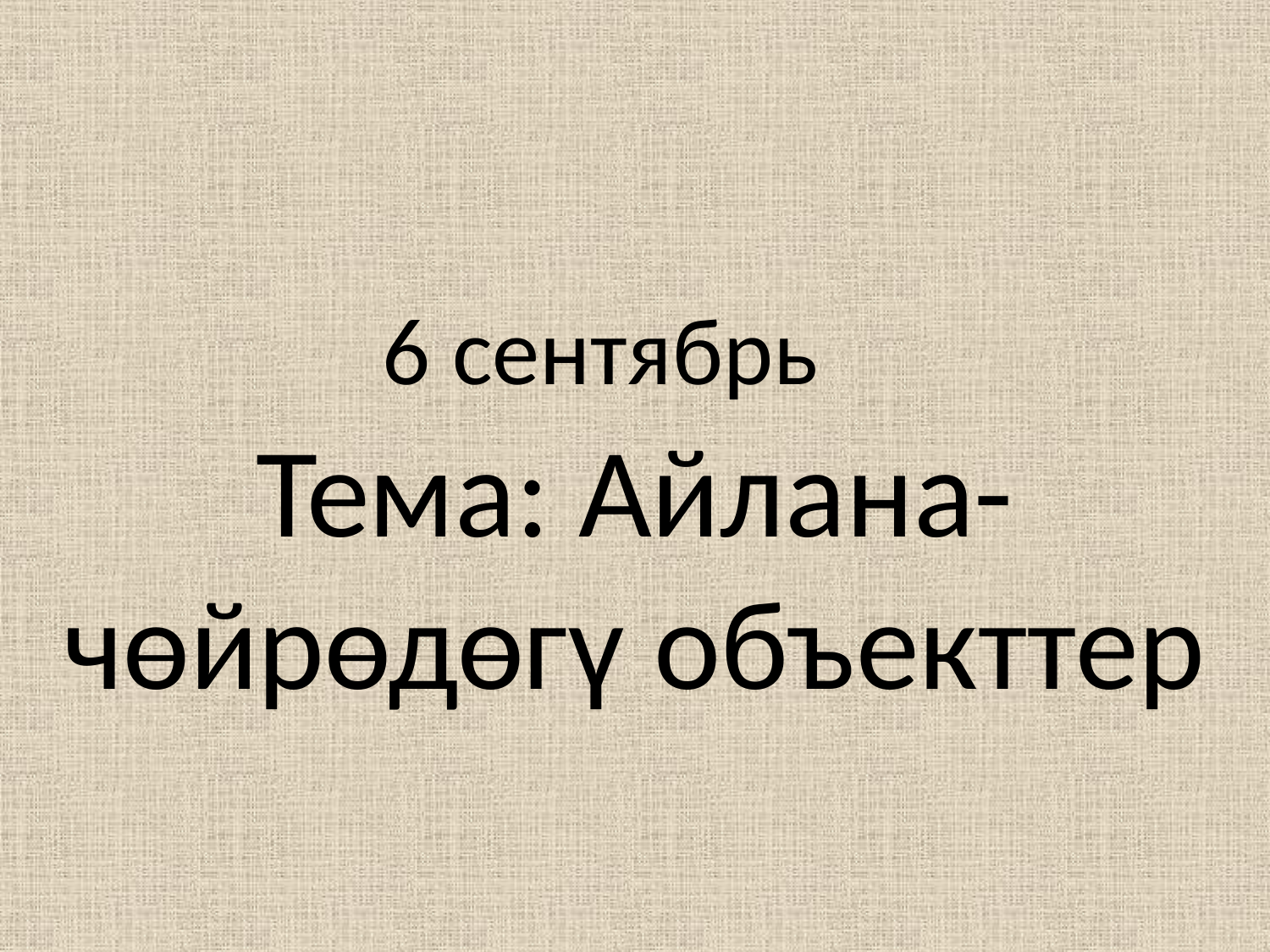

# 6 сентябрь Тема: Айлана- чөйрөдөгү объекттер